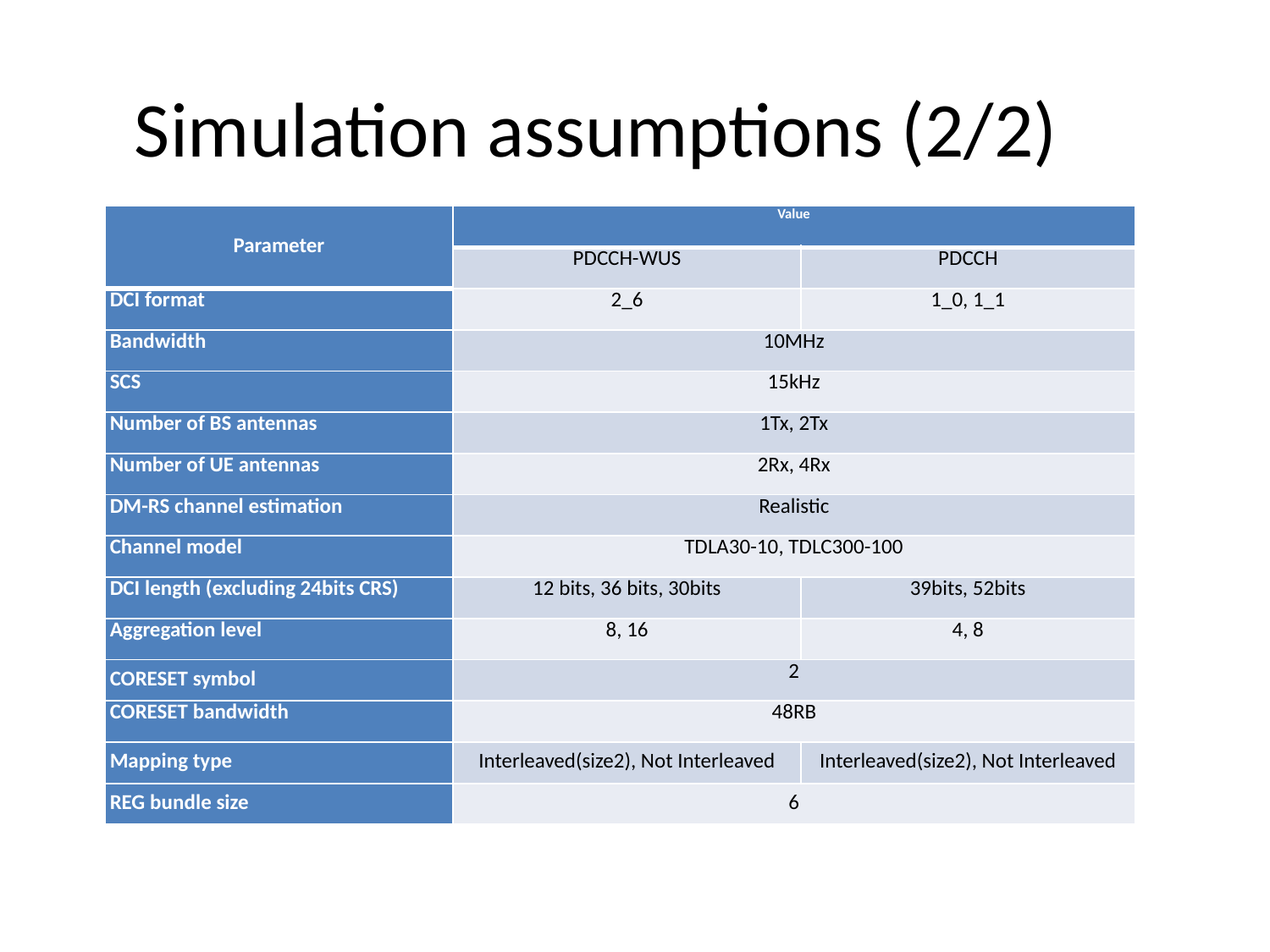

# Simulation assumptions (2/2)
| Parameter | Value |  |
| --- | --- | --- |
|  | PDCCH-WUS | PDCCH |
| DCI format | 2\_6 | 1\_0, 1\_1 |
| Bandwidth | 10MHz |  |
| SCS | 15kHz |  |
| Number of BS antennas | 1Tx, 2Tx |  |
| Number of UE antennas | 2Rx, 4Rx |  |
| DM-RS channel estimation | Realistic |  |
| Channel model | TDLA30-10, TDLC300-100 |  |
| DCI length (excluding 24bits CRS) | 12 bits, 36 bits, 30bits | 39bits, 52bits |
| Aggregation level | 8, 16 | 4, 8 |
| CORESET symbol | 2 |  |
| CORESET bandwidth | 48RB |  |
| Mapping type | Interleaved(size2), Not Interleaved | Interleaved(size2), Not Interleaved |
| REG bundle size | 6 |  |